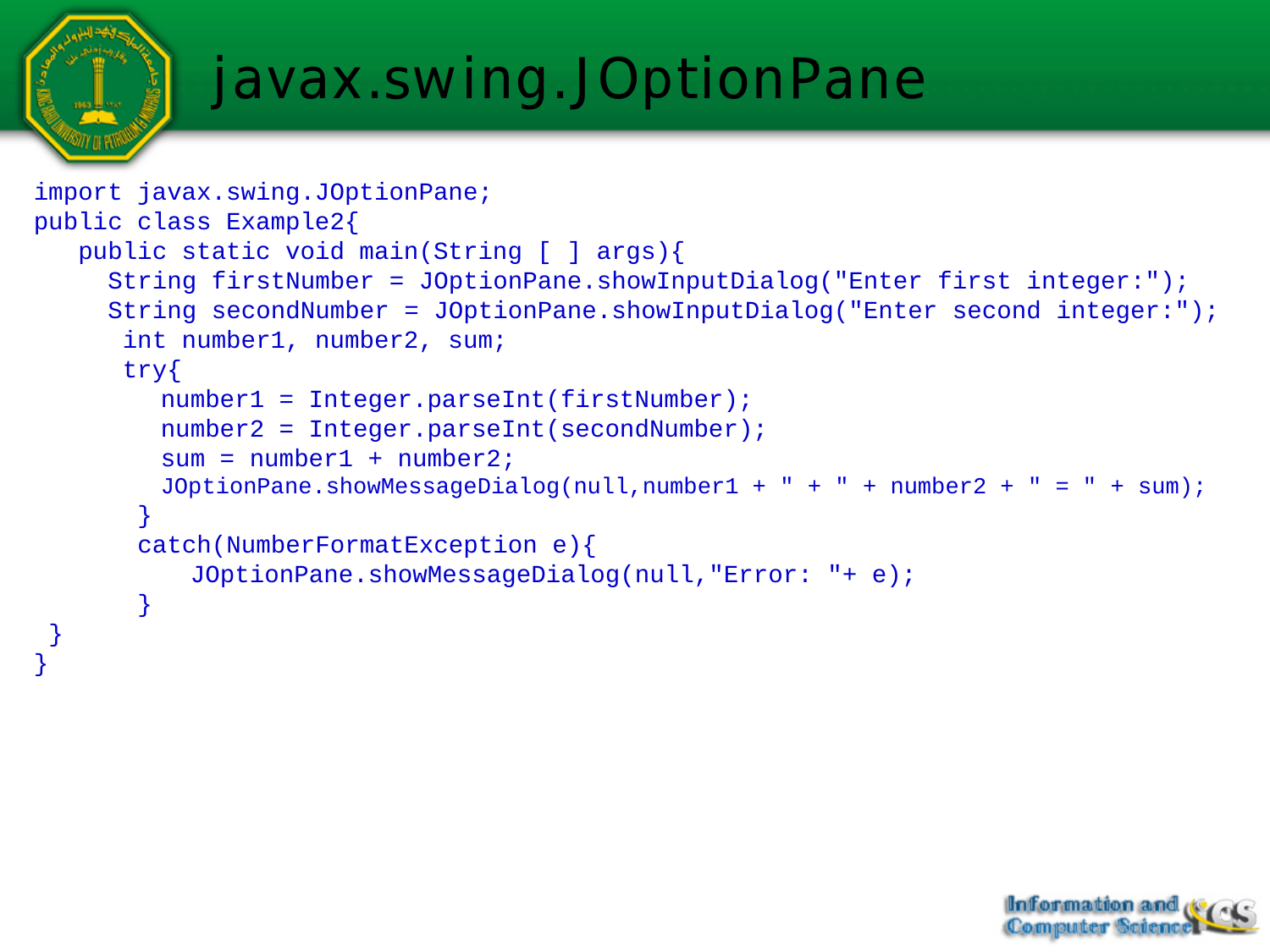

# javax.swing.JOptionPane
import javax.swing.JOptionPane;
public class Example2{
   public static void main(String [ ] args){
     String firstNumber = JOptionPane.showInputDialog("Enter first integer:");
     String secondNumber = JOptionPane.showInputDialog("Enter second integer:");
      int number1, number2, sum;
      try{
	number1 = Integer.parseInt(firstNumber);
	number2 = Integer.parseInt(secondNumber);
	sum = number1 + number2;
	JOptionPane.showMessageDialog(null,number1 + " + " + number2 + " = " + sum);
       }
       catch(NumberFormatException e){
	  JOptionPane.showMessageDialog(null,"Error: "+ e);
       }
 }
}